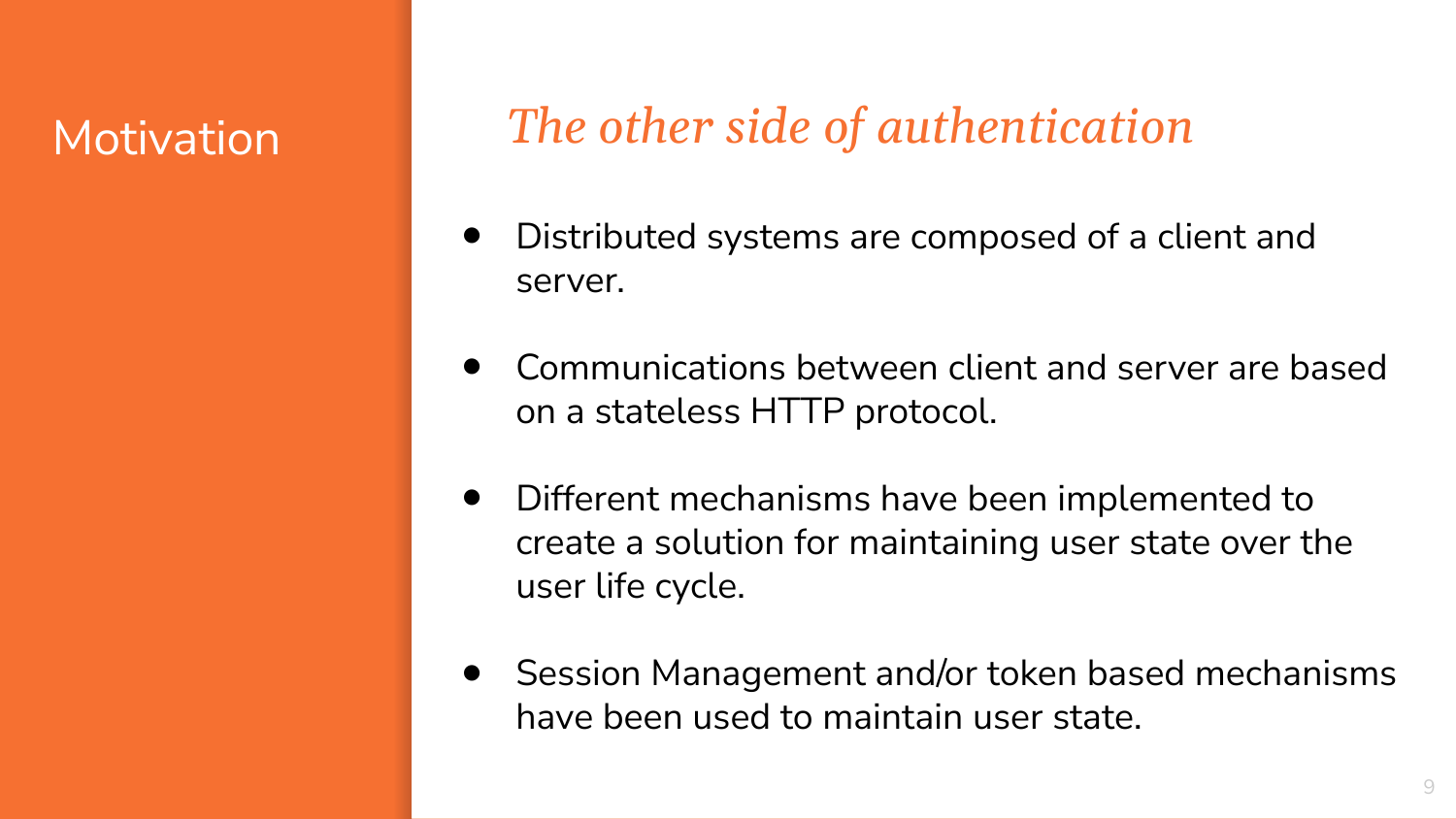

The other side of authentication
# Motivation
Distributed systems are composed of a client and server.

Communications between client and server are based on a stateless HTTP protocol.

Different mechanisms have been implemented to create a solution for maintaining user state over the user life cycle.

Session Management and/or token based mechanisms have been used to maintain user state.

9